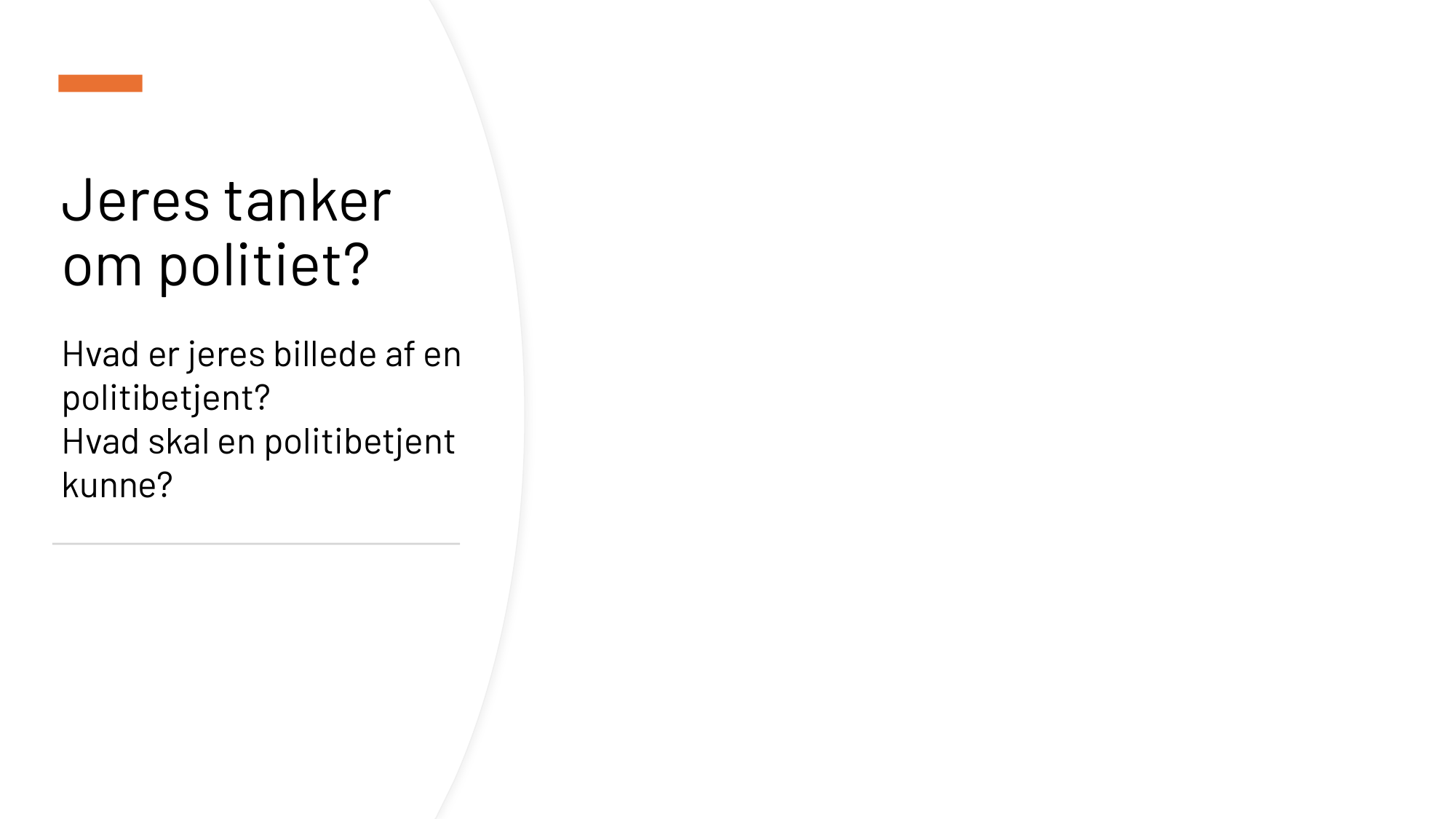

# Jeres tanker om politiet?

Hvad er jeres billede af en politibetjent?
Hvad skal en politibetjent kunne?